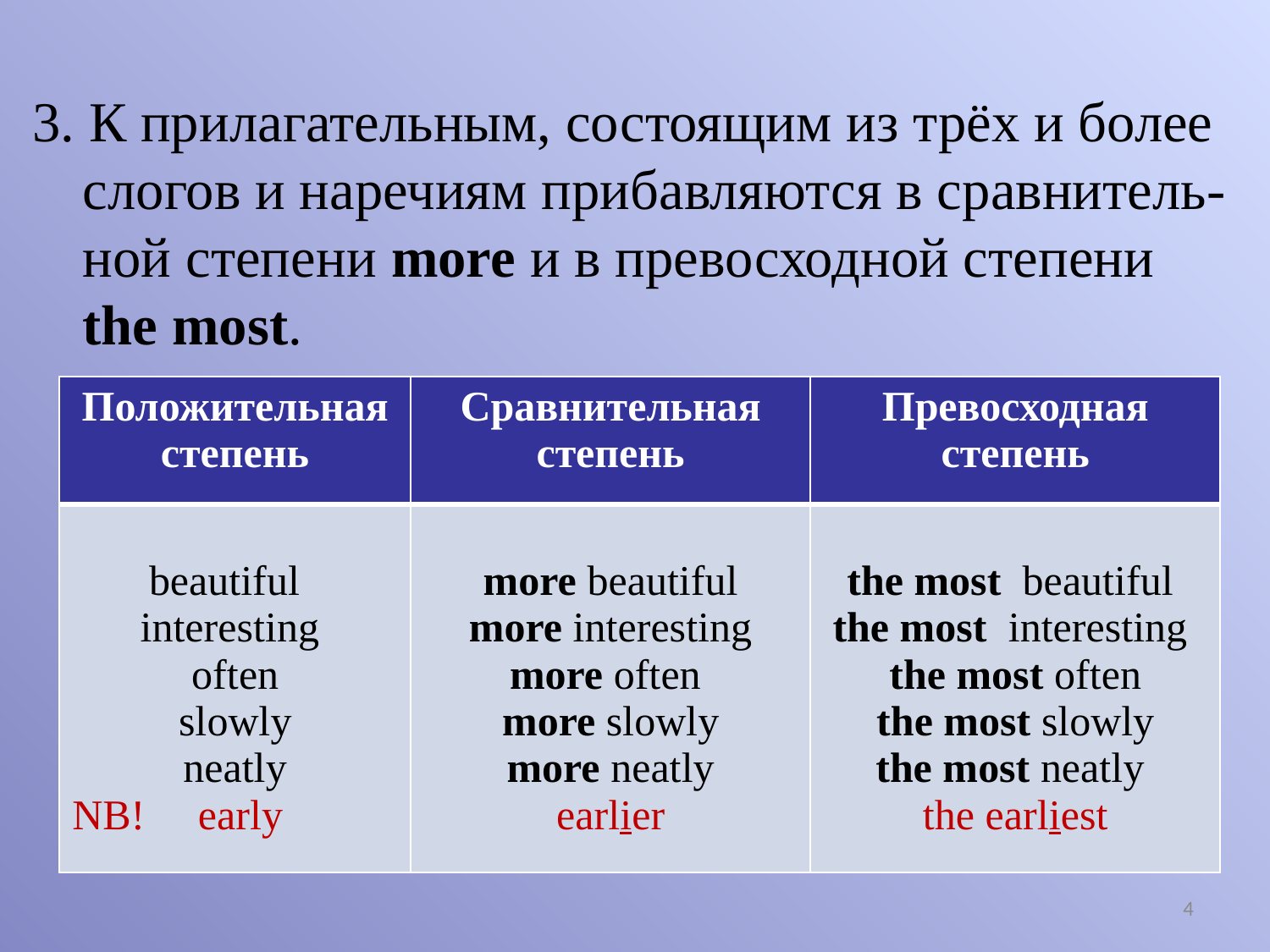

3. К прилагательным, состоящим из трёх и более слогов и наречиям прибавляются в сравнитель-ной степени more и в превосходной степени the most.

| Положительная степень | Сравнительная степень | Превосходная степень |
| --- | --- | --- |
| beautiful interesting often slowly neatly NB! early | more beautiful more interesting more often more slowly more neatly earlier | the most beautiful the most interesting the most often the most slowly the most neatly the earliest |
4